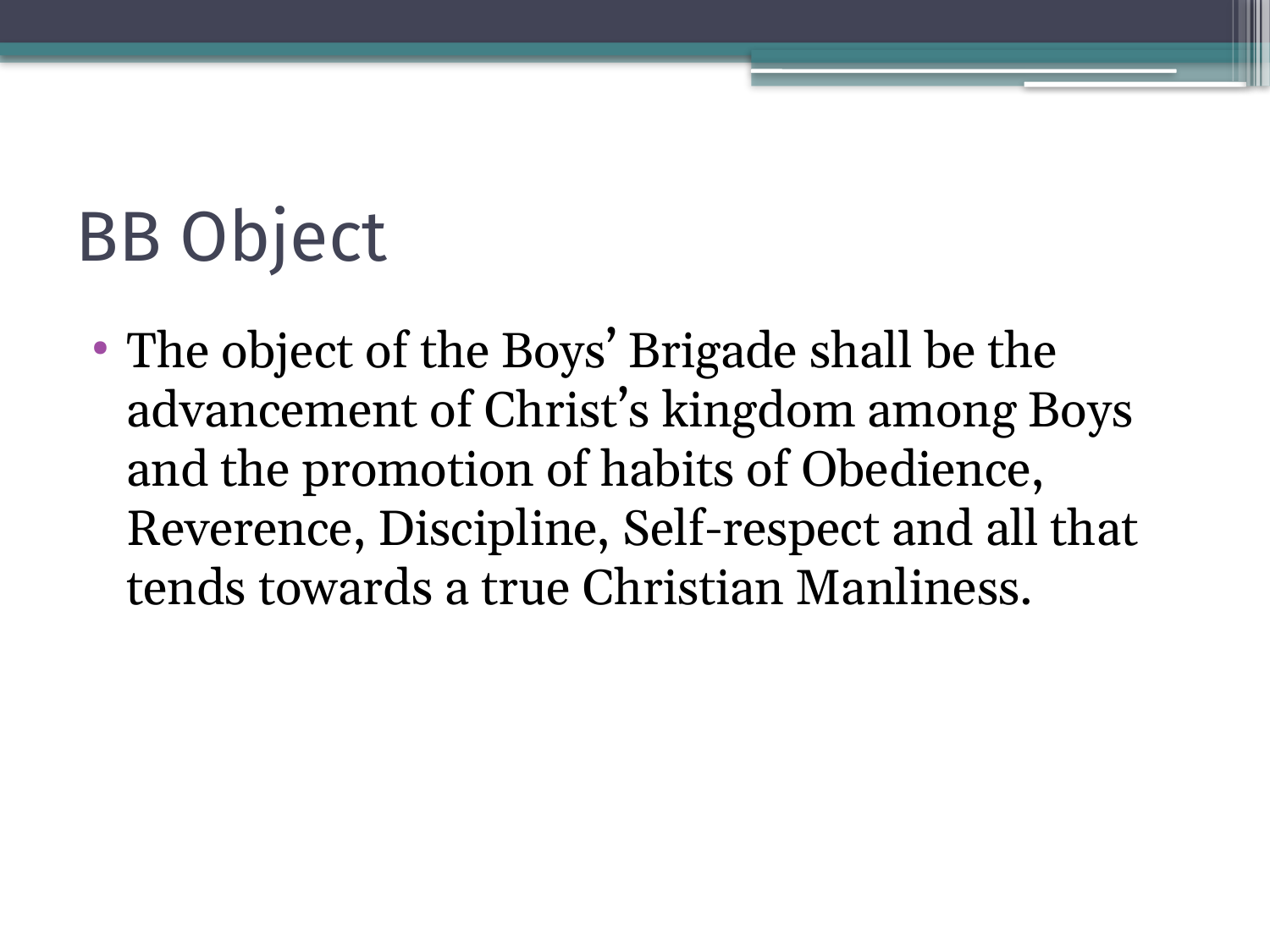

# BB Object
The object of the Boys’ Brigade shall be the advancement of Christ’s kingdom among Boys and the promotion of habits of Obedience, Reverence, Discipline, Self-respect and all that tends towards a true Christian Manliness.